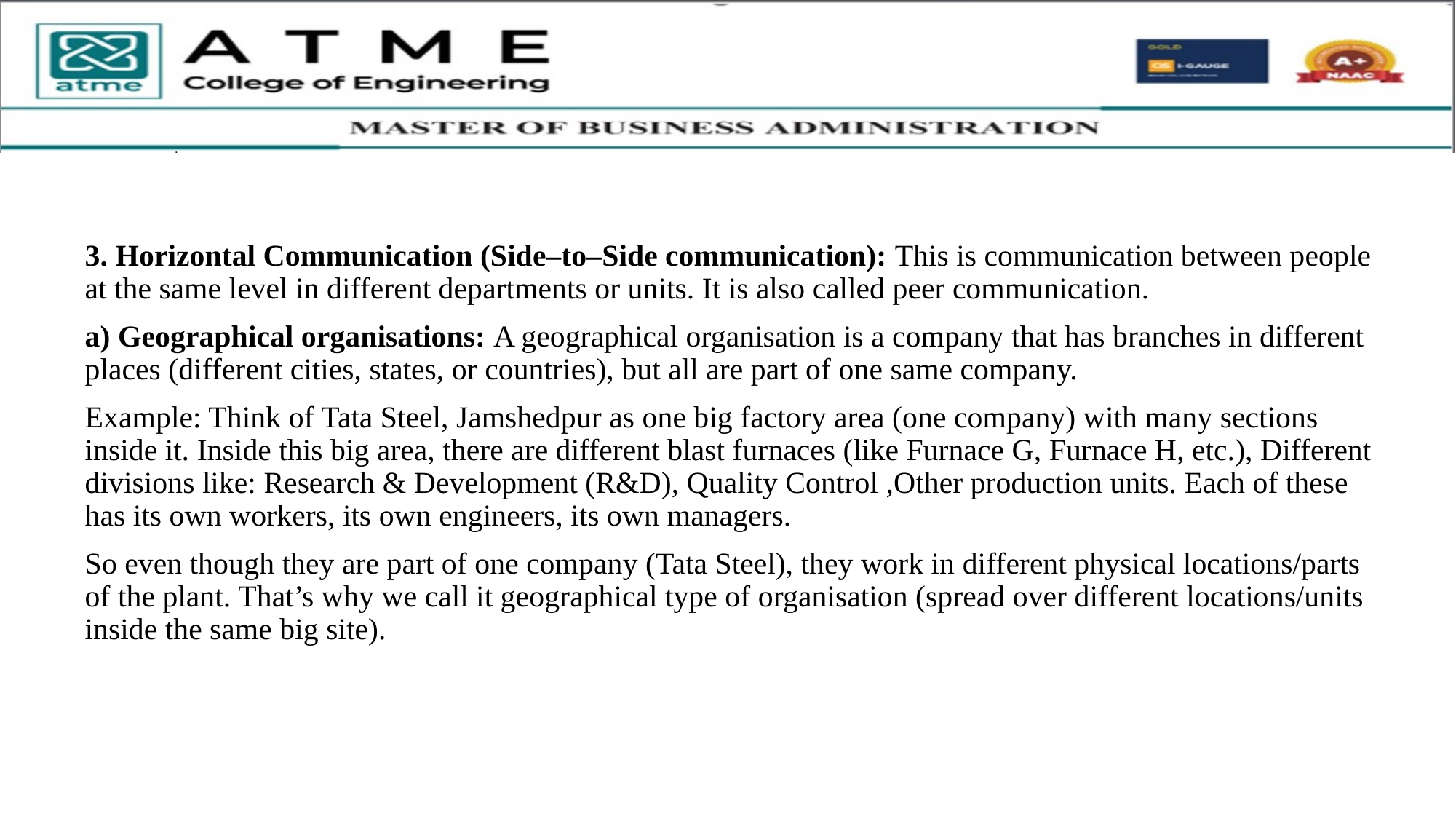

3. Horizontal Communication (Side–to–Side communication): This is communication between people at the same level in different departments or units. It is also called peer communication.
a) Geographical organisations: A geographical organisation is a company that has branches in different places (different cities, states, or countries), but all are part of one same company.
Example: Think of Tata Steel, Jamshedpur as one big factory area (one company) with many sections inside it. Inside this big area, there are different blast furnaces (like Furnace G, Furnace H, etc.), Different divisions like: Research & Development (R&D), Quality Control ,Other production units. Each of these has its own workers, its own engineers, its own managers.
So even though they are part of one company (Tata Steel), they work in different physical locations/parts of the plant. That’s why we call it geographical type of organisation (spread over different locations/units inside the same big site).